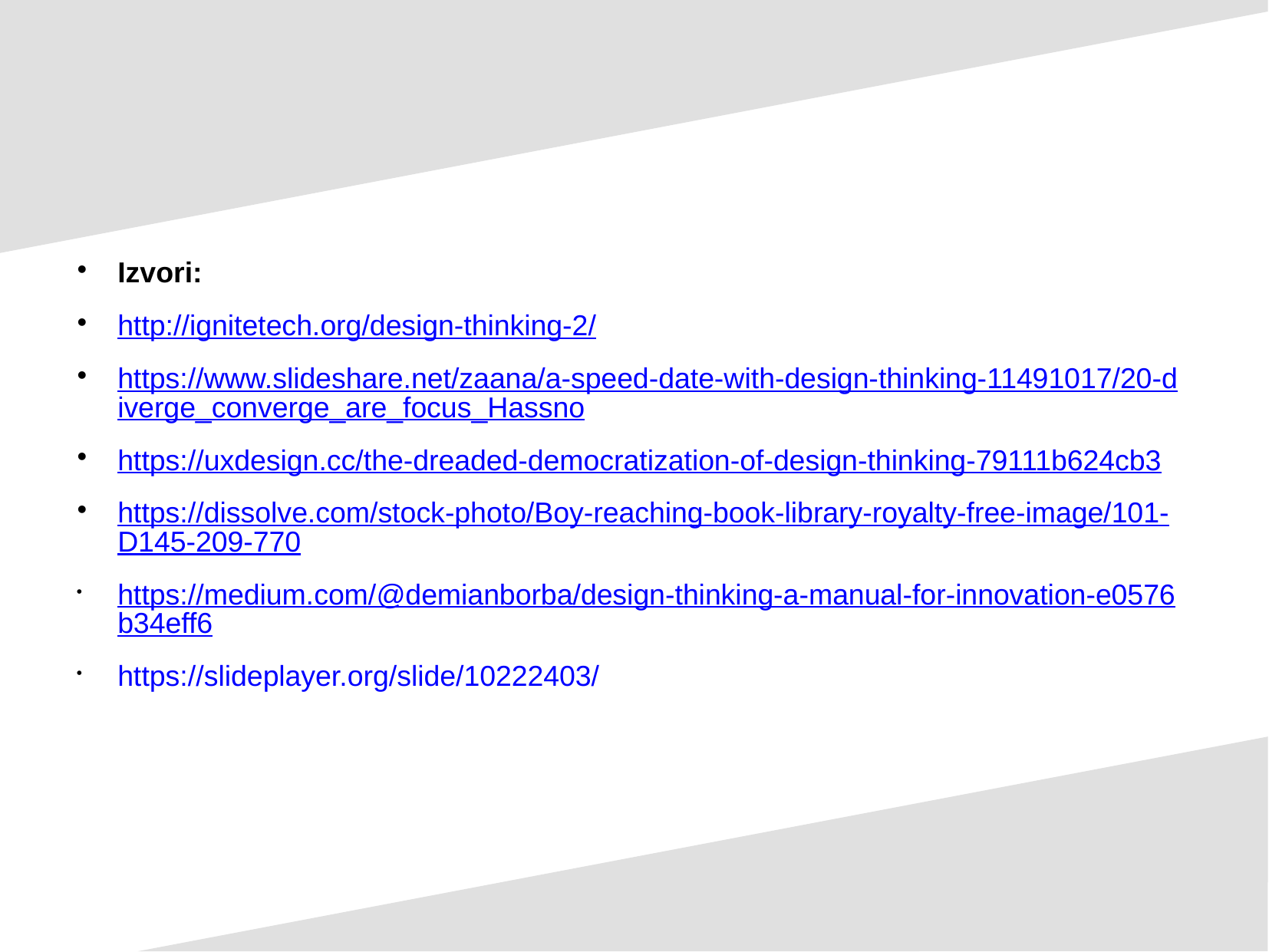

Izvori:
http://ignitetech.org/design-thinking-2/
https://www.slideshare.net/zaana/a-speed-date-with-design-thinking-11491017/20-diverge_converge_are_focus_Hassno
https://uxdesign.cc/the-dreaded-democratization-of-design-thinking-79111b624cb3
https://dissolve.com/stock-photo/Boy-reaching-book-library-royalty-free-image/101-D145-209-770
https://medium.com/@demianborba/design-thinking-a-manual-for-innovation-e0576b34eff6
https://slideplayer.org/slide/10222403/